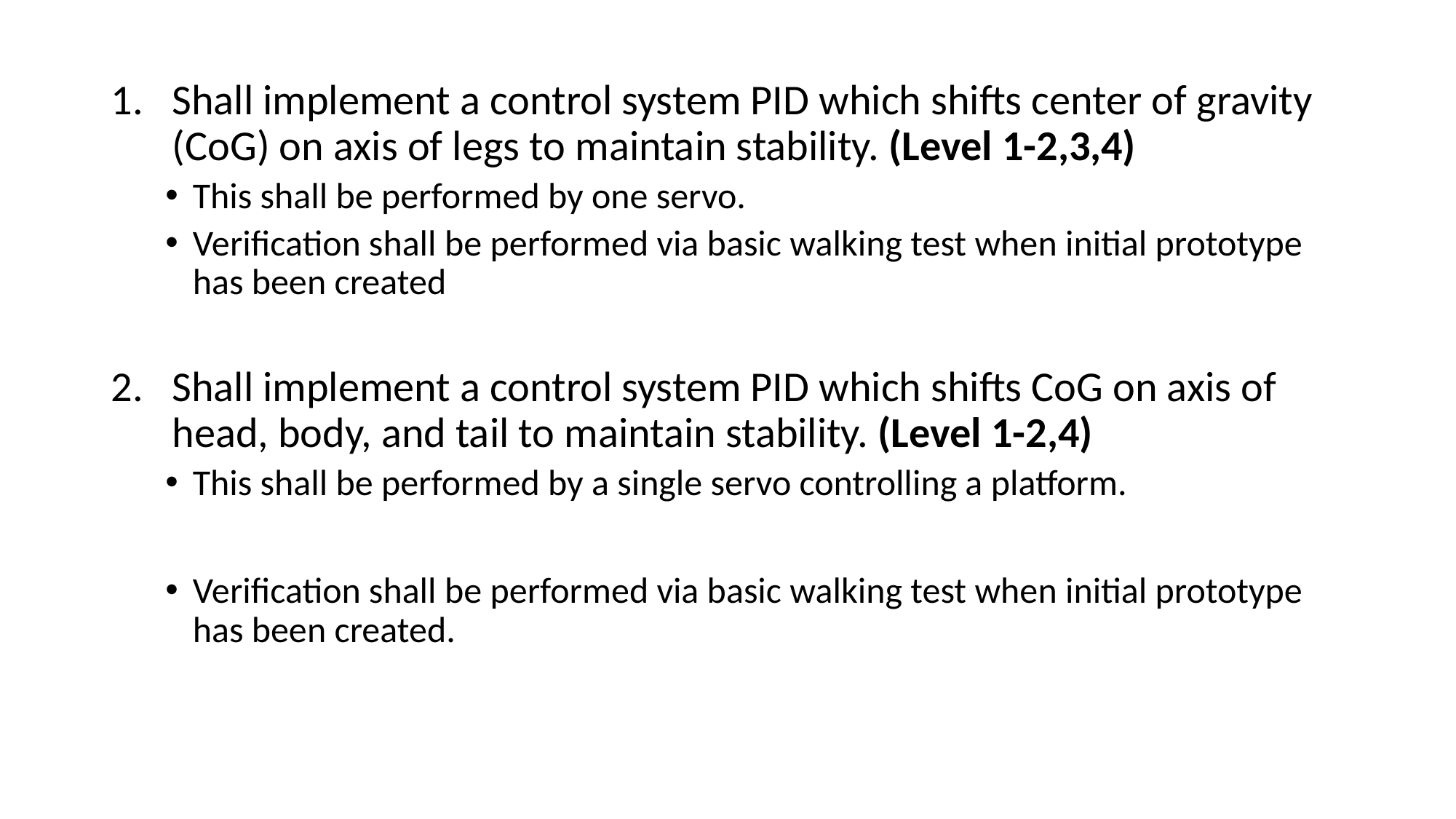

Shall implement a control system PID which shifts center of gravity (CoG) on axis of legs to maintain stability. (Level 1-2,3,4)
This shall be performed by one servo.
Verification shall be performed via basic walking test when initial prototype has been created

Shall implement a control system PID which shifts CoG on axis of head, body, and tail to maintain stability. (Level 1-2,4)
This shall be performed by a single servo controlling a platform.

Verification shall be performed via basic walking test when initial prototype has been created.